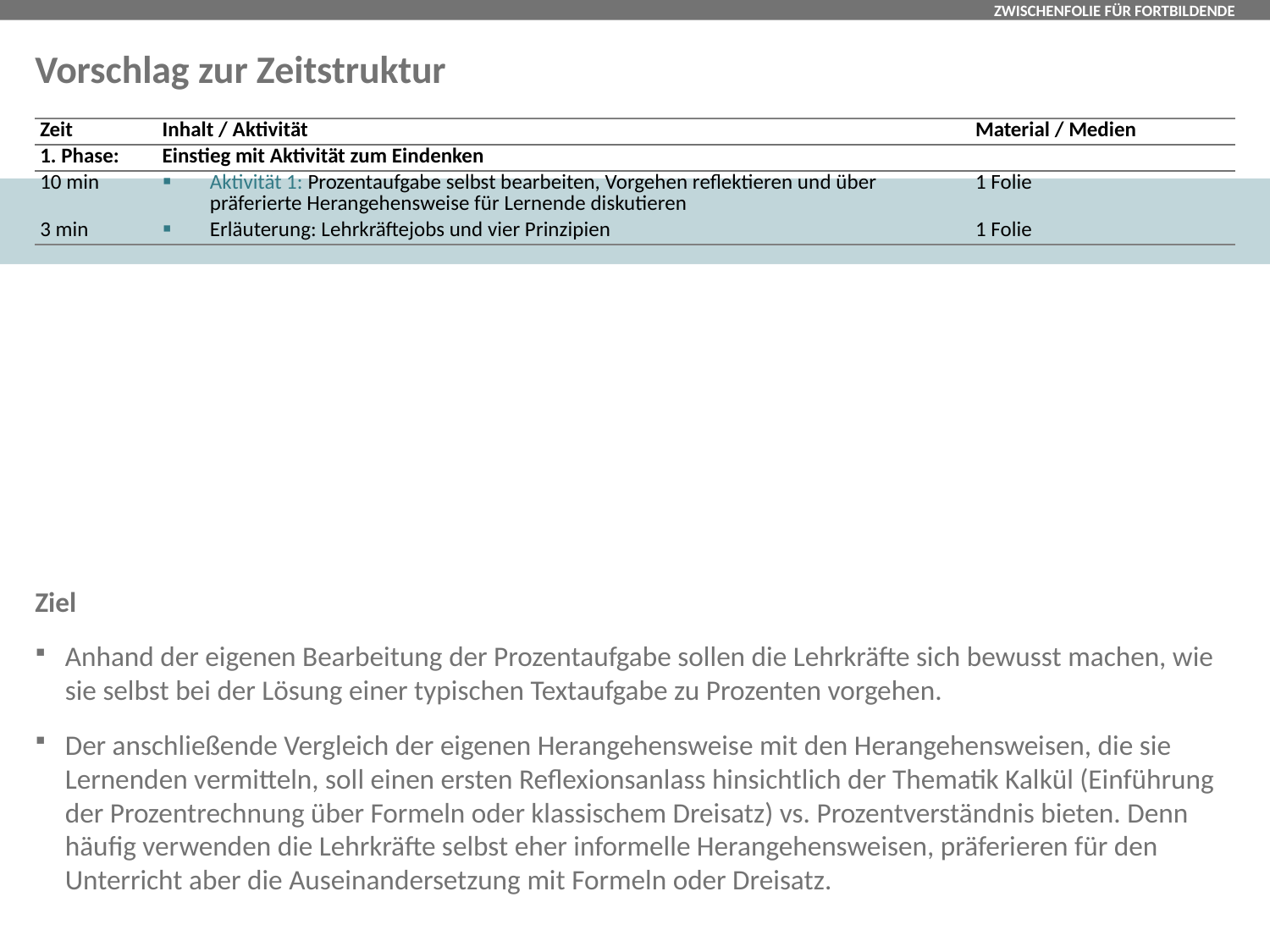

# Vorschlag zur Zeitstruktur
| Zeit | Inhalt / Aktivität | Material / Medien |
| --- | --- | --- |
| 1. Phase: | Einstieg mit Aktivität zum Eindenken |  |
| 10 min | Aktivität 1: Prozentaufgabe selbst bearbeiten, Vorgehen reflektieren und über präferierte Herangehensweise für Lernende diskutieren | 1 Folie |
| 3 min | Erläuterung: Lehrkräftejobs und vier Prinzipien | 1 Folie |

Ziel
Anhand der eigenen Bearbeitung der Prozentaufgabe sollen die Lehrkräfte sich bewusst machen, wie sie selbst bei der Lösung einer typischen Textaufgabe zu Prozenten vorgehen.
Der anschließende Vergleich der eigenen Herangehensweise mit den Herangehensweisen, die sie Lernenden vermitteln, soll einen ersten Reflexionsanlass hinsichtlich der Thematik Kalkül (Einführung der Prozentrechnung über Formeln oder klassischem Dreisatz) vs. Prozentverständnis bieten. Denn häufig verwenden die Lehrkräfte selbst eher informelle Herangehensweisen, präferieren für den Unterricht aber die Auseinandersetzung mit Formeln oder Dreisatz.